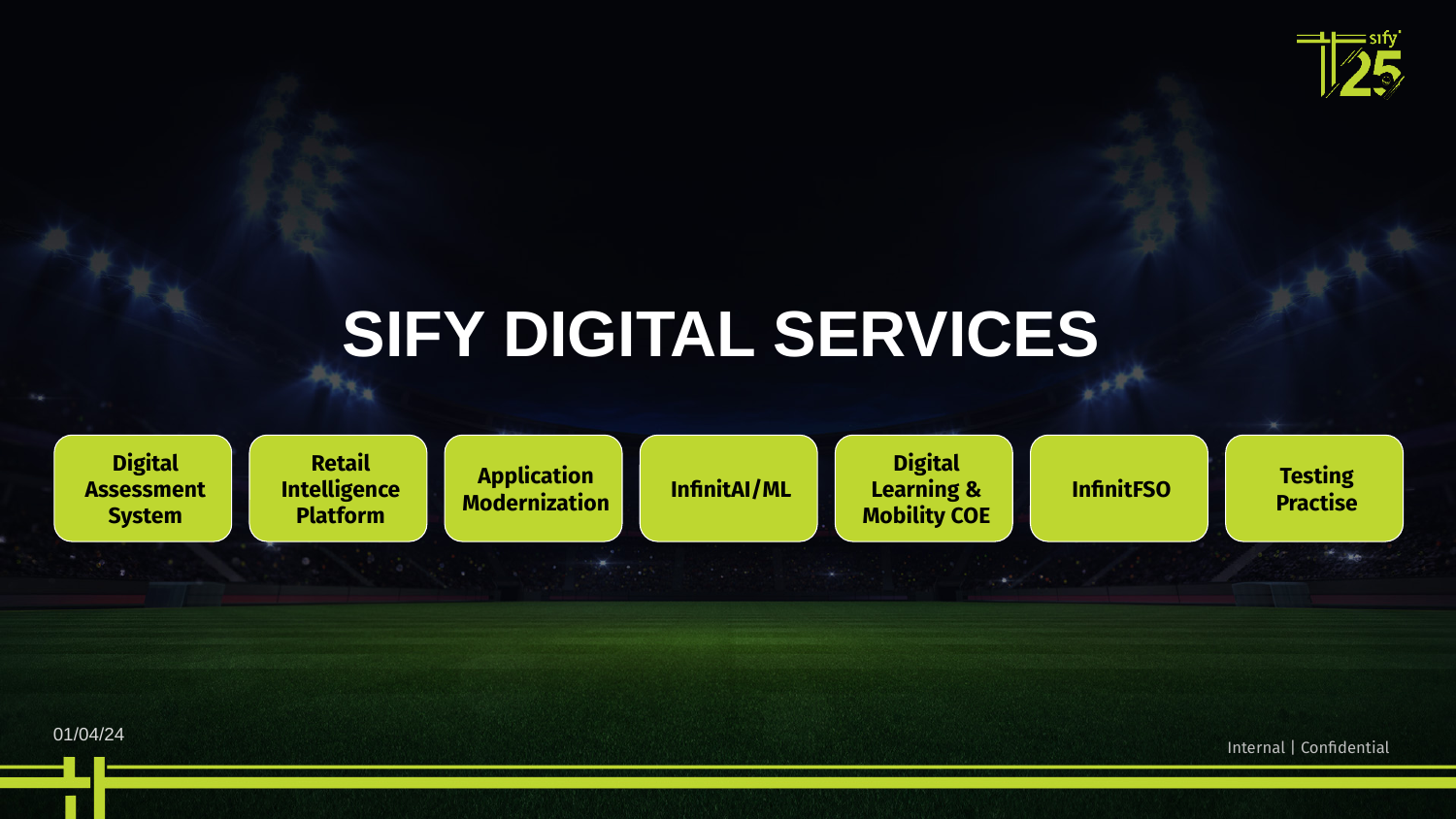

Sify Digital Services
Digital Assessment System
Retail Intelligence Platform
Application Modernization
InfinitAI/ML
Digital Learning & Mobility COE
InfinitFSO
Testing Practise

01/04/24